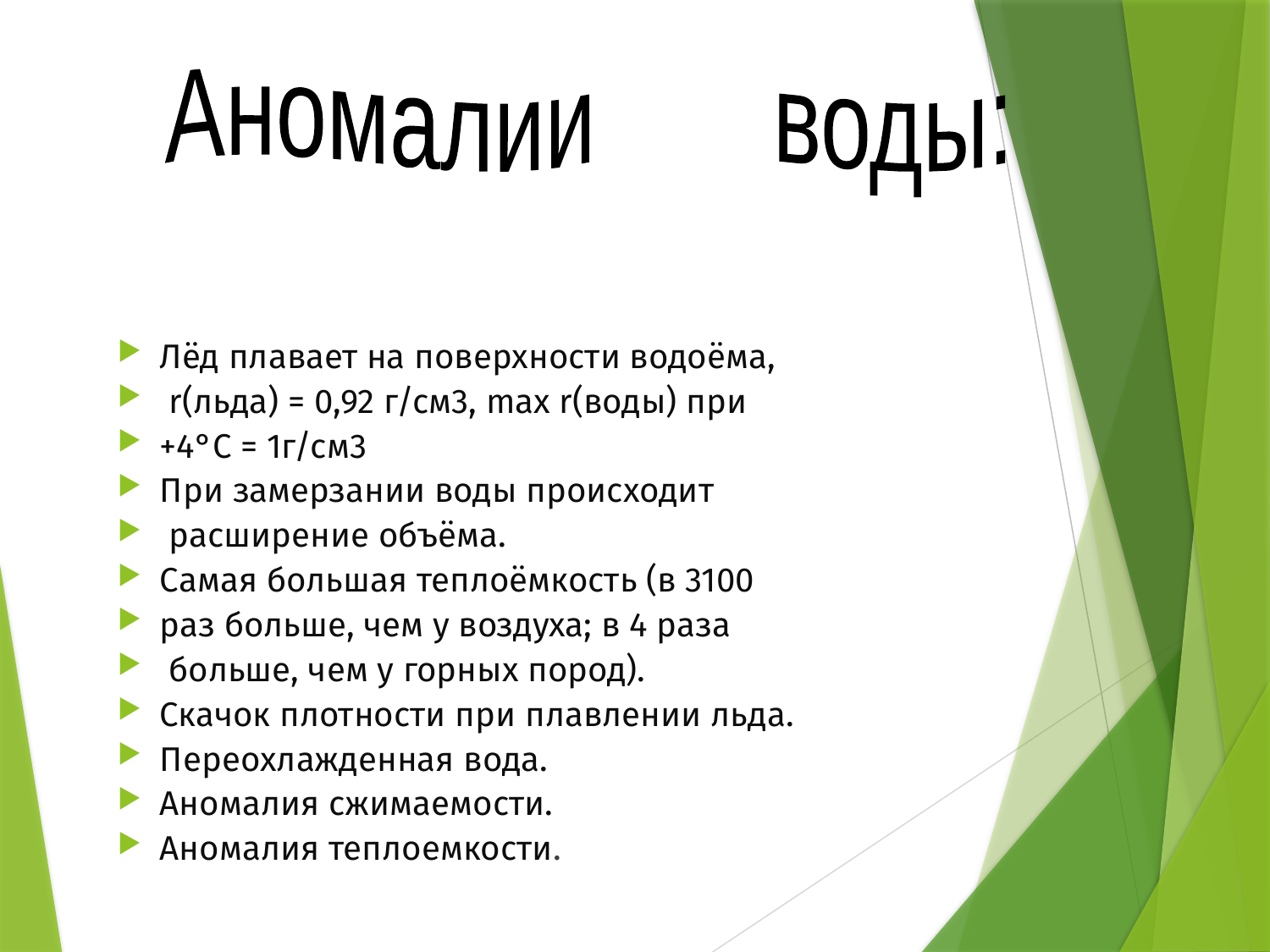

Аномалии       воды:
Лёд плавает на поверхности водоёма,
 r(льда) = 0,92 г/см3, max r(воды) при
+4°С = 1г/см3
При замерзании воды происходит
 расширение объёма.
Самая большая теплоёмкость (в 3100
раз больше, чем у воздуха; в 4 раза
 больше, чем у горных пород).
Скачок плотности при плавлении льда.
Переохлажденная вода.
Аномалия сжимаемости.
Аномалия теплоемкости.